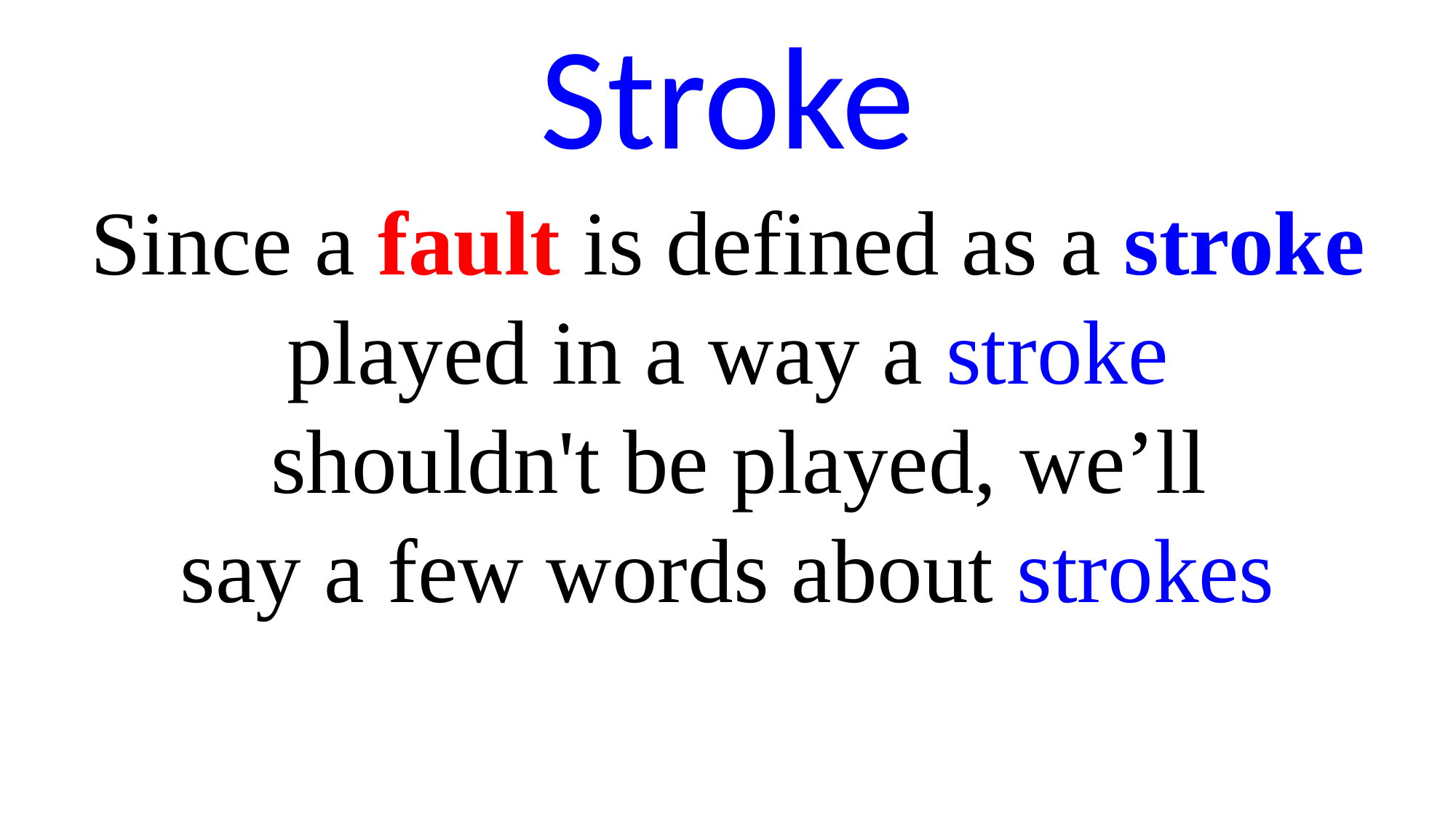

# Stroke
Since a fault is defined as a stroke played in a way a stroke
 shouldn't be played, we’ll
say a few words about strokes